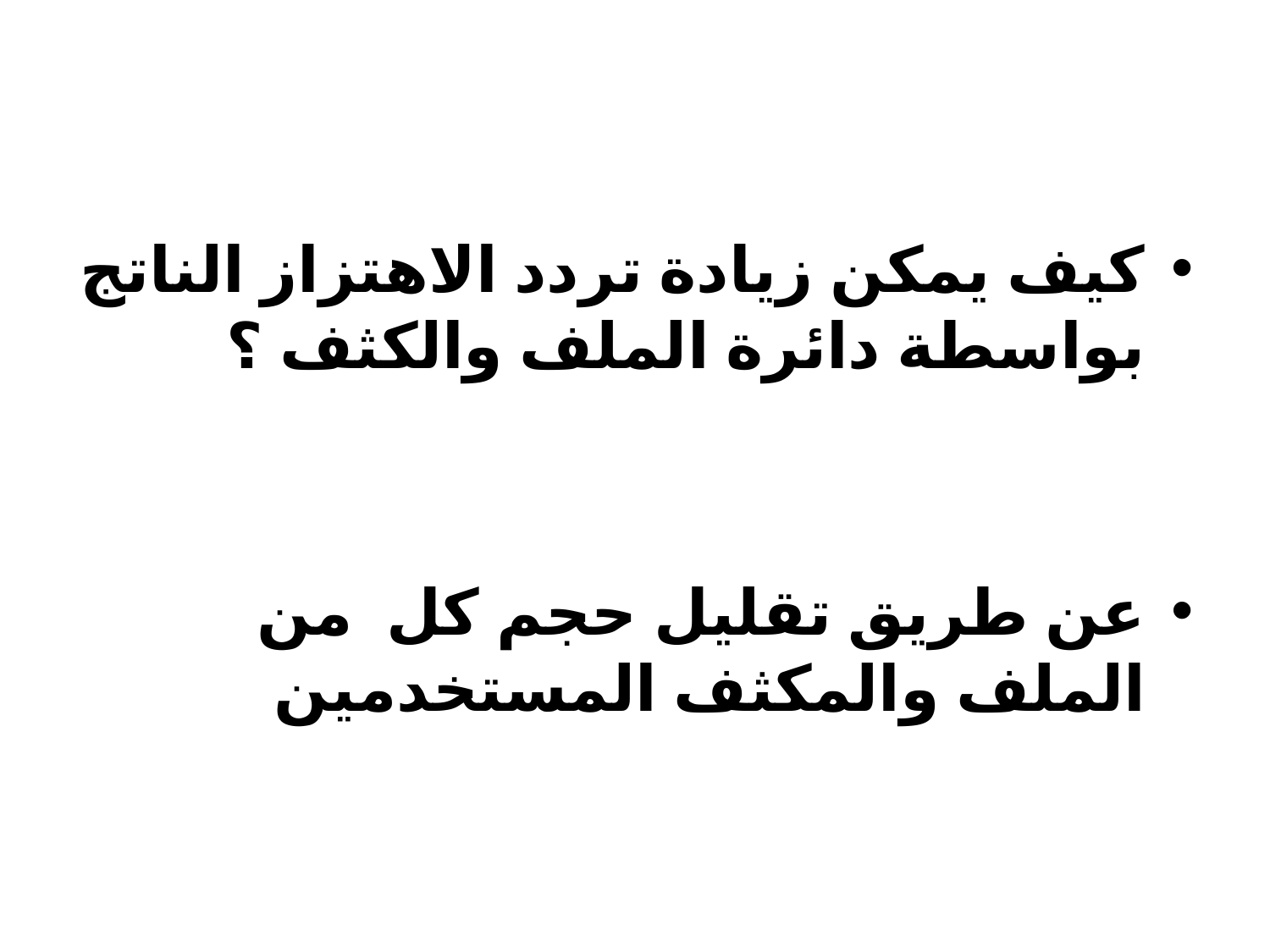

كيف يمكن زيادة تردد الاهتزاز الناتج بواسطة دائرة الملف والكثف ؟

عن طريق تقليل حجم كل  من الملف والمكثف المستخدمين